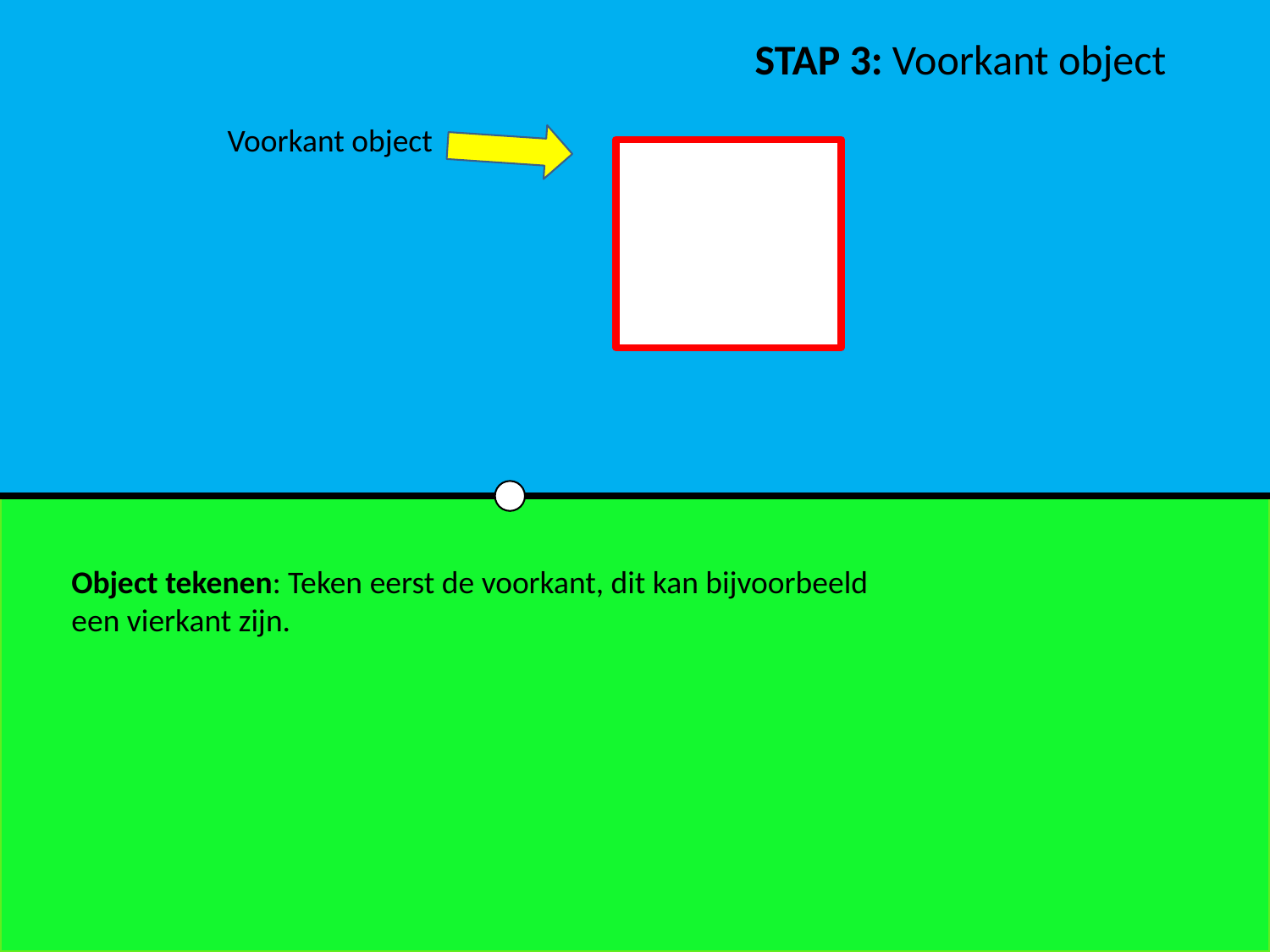

STAP 3: Voorkant object
Voorkant object

Object tekenen: Teken eerst de voorkant, dit kan bijvoorbeeld een vierkant zijn.